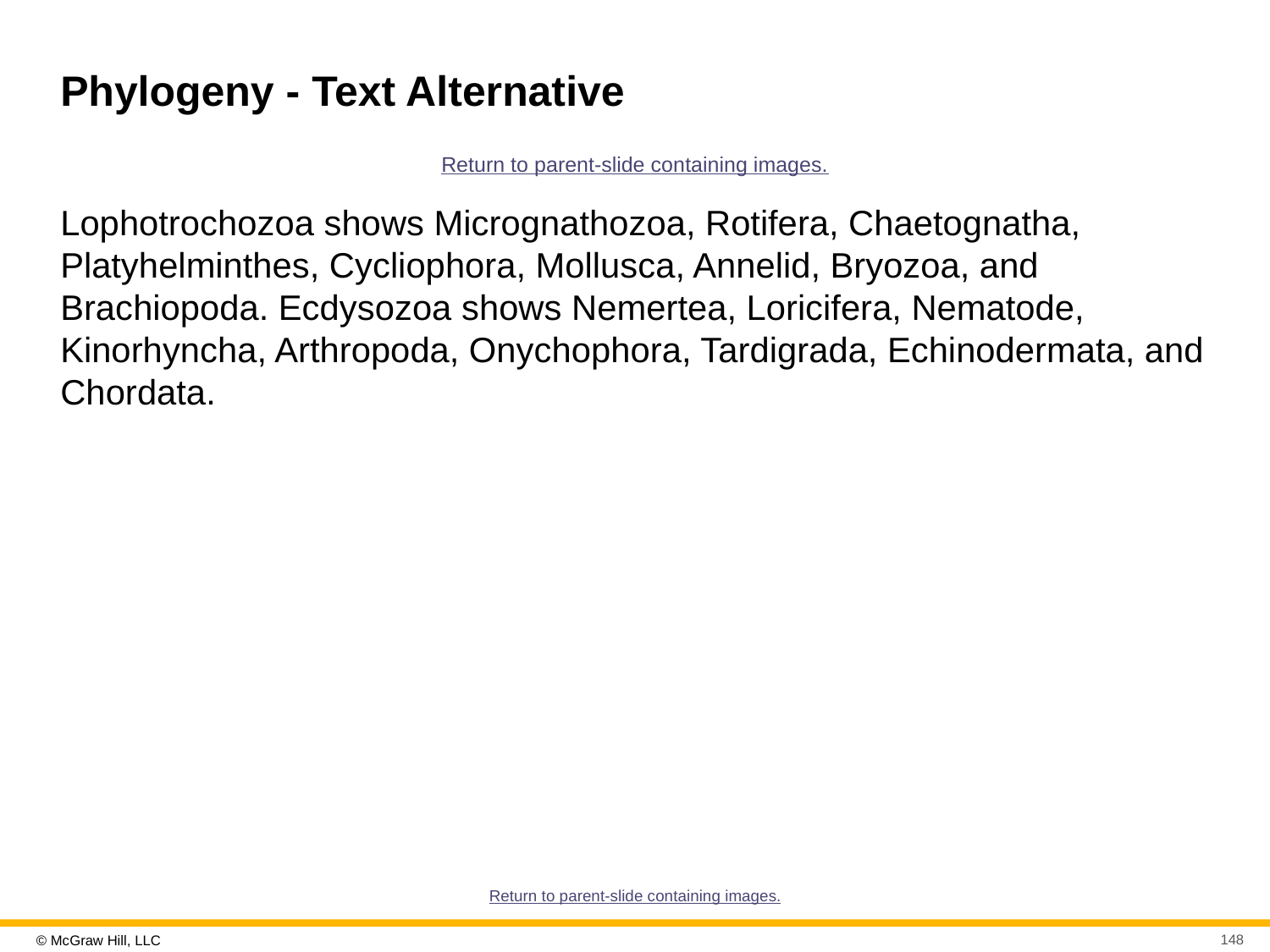

# Phylogeny - Text Alternative
Return to parent-slide containing images.
Lophotrochozoa shows Micrognathozoa, Rotifera, Chaetognatha, Platyhelminthes, Cycliophora, Mollusca, Annelid, Bryozoa, and Brachiopoda. Ecdysozoa shows Nemertea, Loricifera, Nematode, Kinorhyncha, Arthropoda, Onychophora, Tardigrada, Echinodermata, and Chordata.
Return to parent-slide containing images.
148